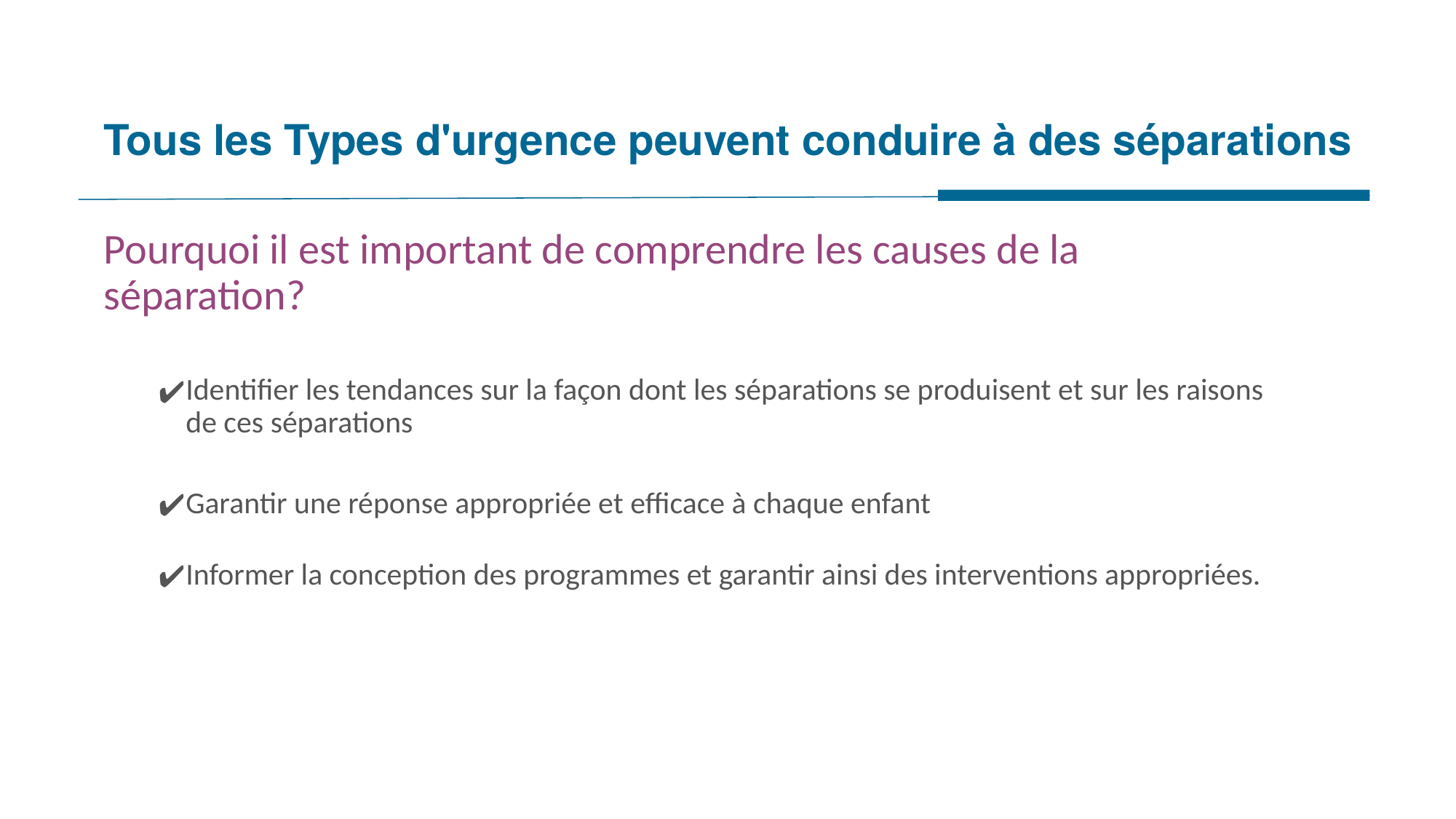

# Tous les Types d'urgence peuvent conduire à des séparations
Pourquoi il est important de comprendre les causes de la séparation?

Identifier les tendances sur la façon dont les séparations se produisent et sur les raisons de ces séparations

Garantir une réponse appropriée et efficace à chaque enfant

Informer la conception des programmes et garantir ainsi des interventions appropriées.